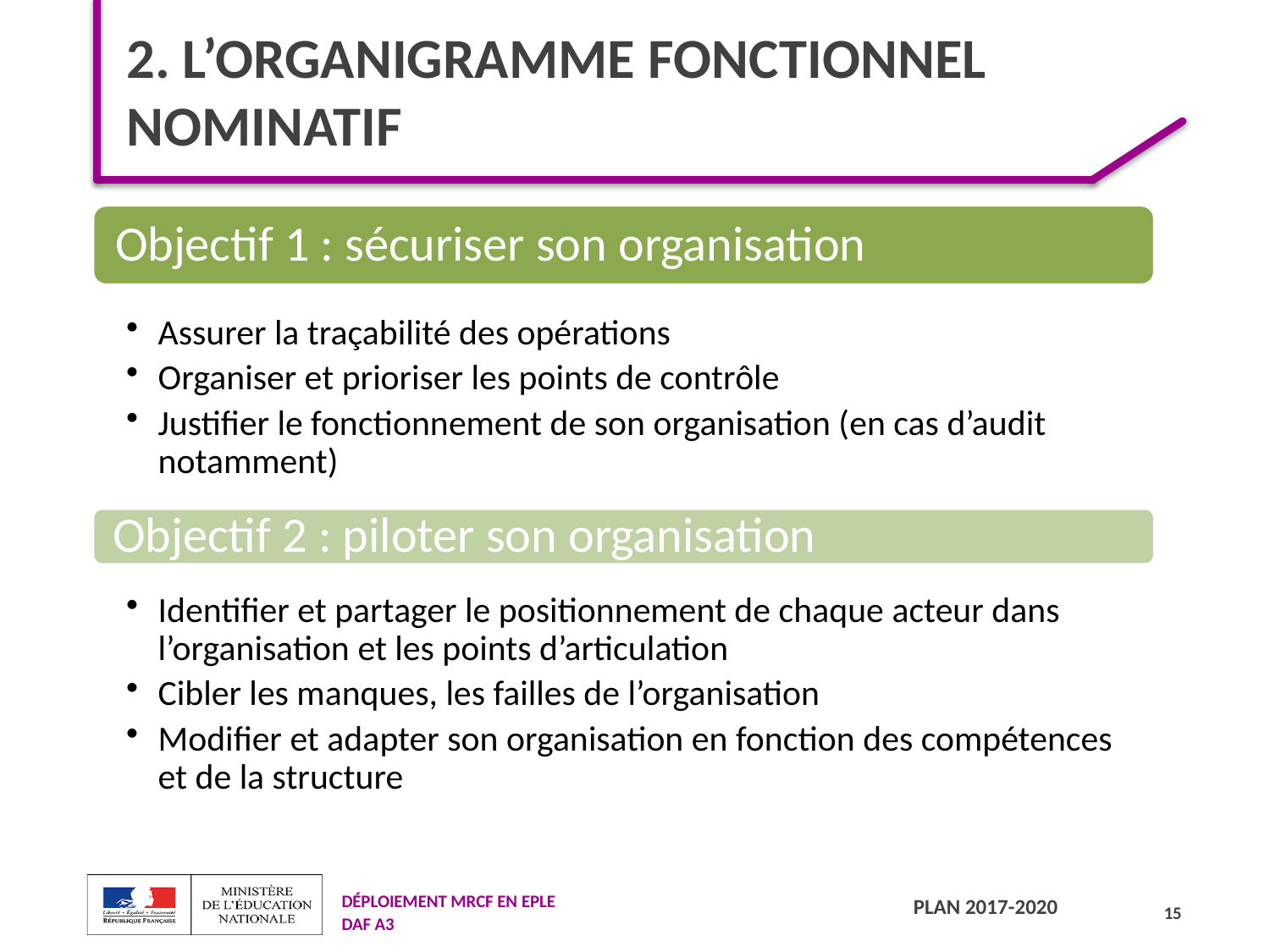

# 2. l’organigramme fonctionnel nominatif
Objectif 1 : sécuriser son organisation

Assurer la traçabilité des opérations
Organiser et prioriser les points de contrôle
Justifier le fonctionnement de son organisation (en cas d’audit notamment)

Objectif 2 : piloter son organisation

Identifier et partager le positionnement de chaque acteur dans l’organisation et les points d’articulation
Cibler les manques, les failles de l’organisation
Modifier et adapter son organisation en fonction des compétences et de la structure

15